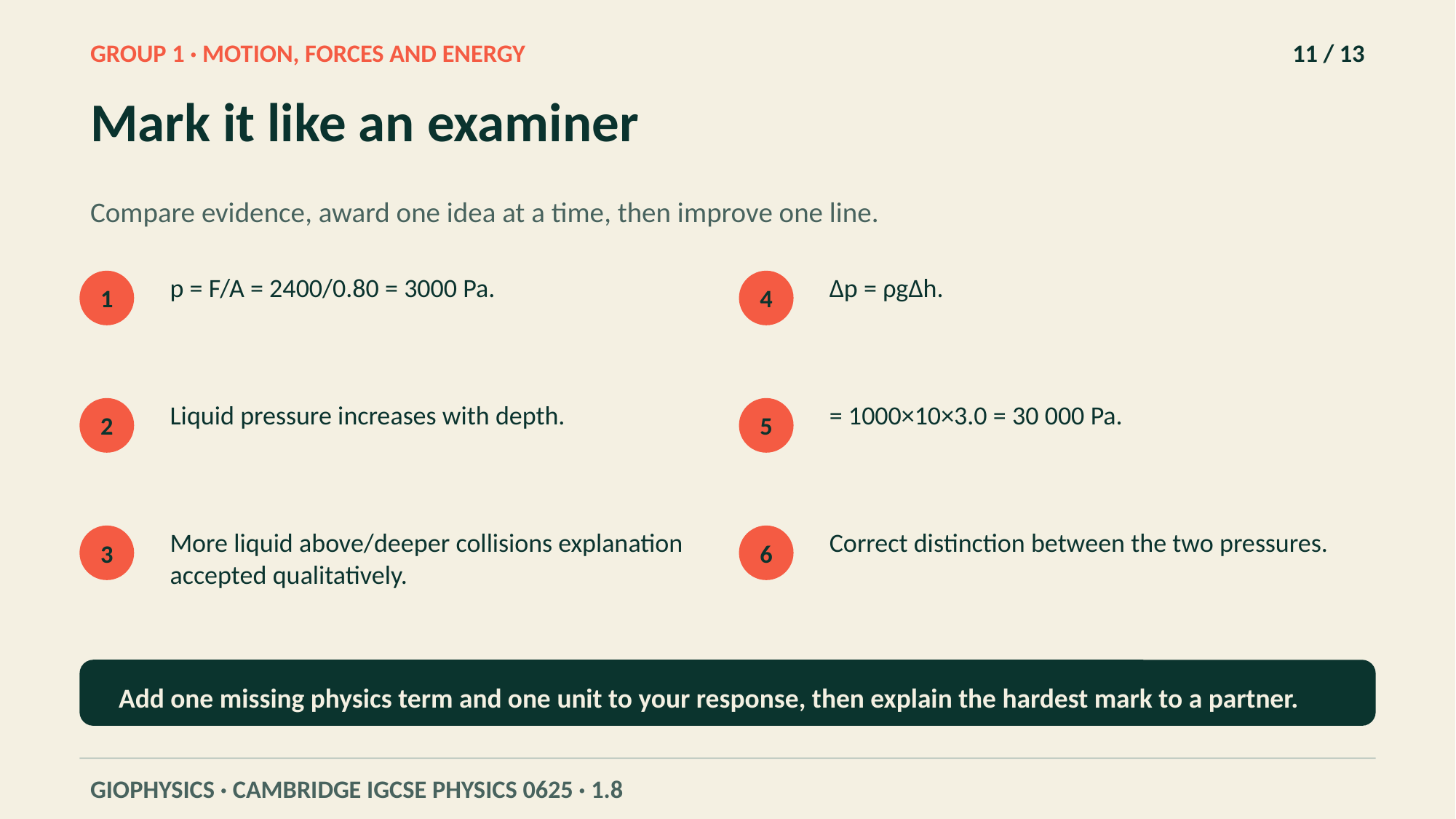

GROUP 1 · MOTION, FORCES AND ENERGY
11 / 13
Mark it like an examiner
Compare evidence, award one idea at a time, then improve one line.
p = F/A = 2400/0.80 = 3000 Pa.
Δp = ρgΔh.

1
4
Liquid pressure increases with depth.
= 1000×10×3.0 = 30 000 Pa.

2
5
More liquid above/deeper collisions explanation accepted qualitatively.
Correct distinction between the two pressures.

3
6

Add one missing physics term and one unit to your response, then explain the hardest mark to a partner.

GIOPHYSICS · CAMBRIDGE IGCSE PHYSICS 0625 · 1.8